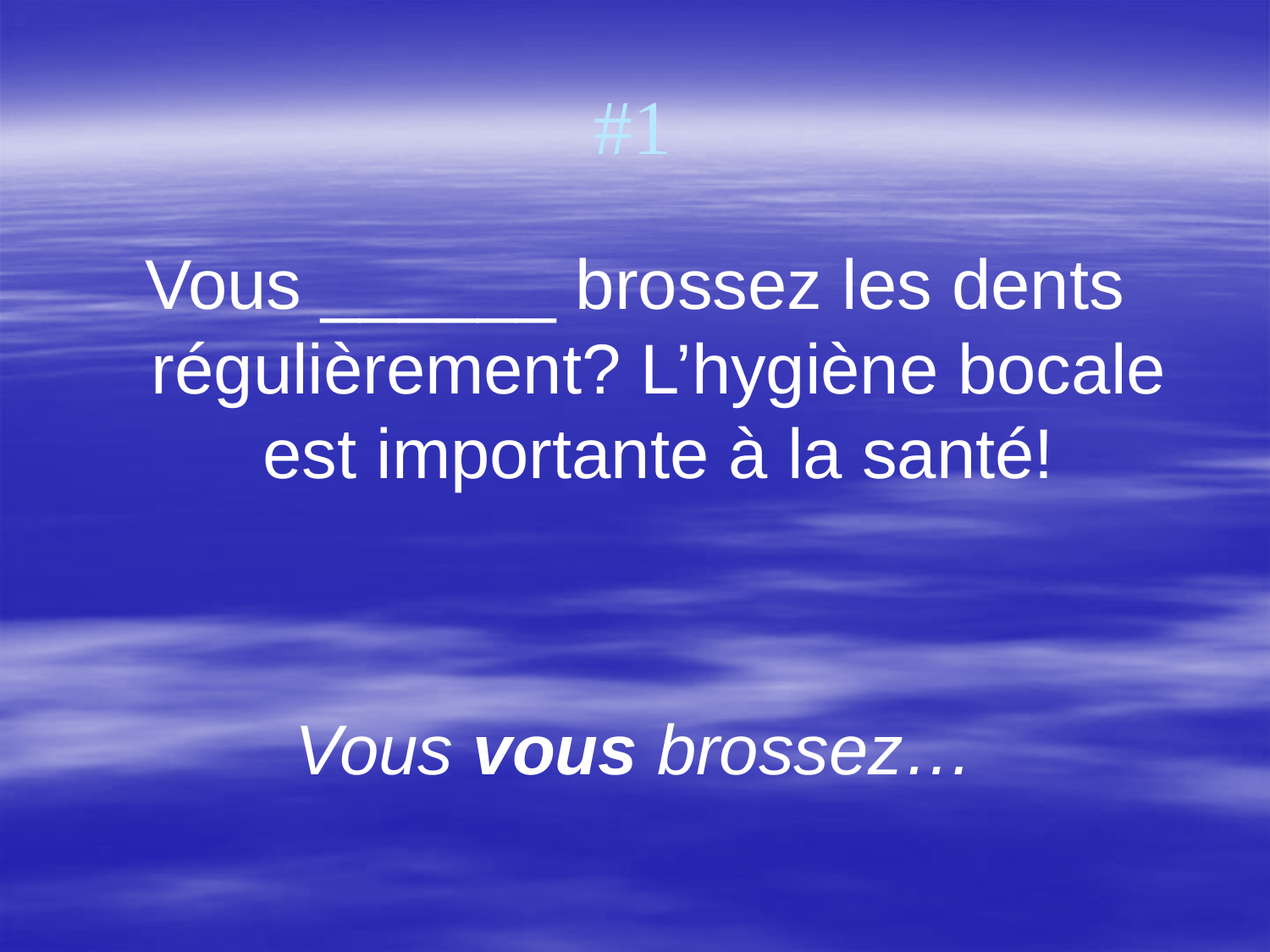

# #1
Vous ______ brossez les dents régulièrement? L’hygiène bocale est importante à la santé!

Vous vous brossez…